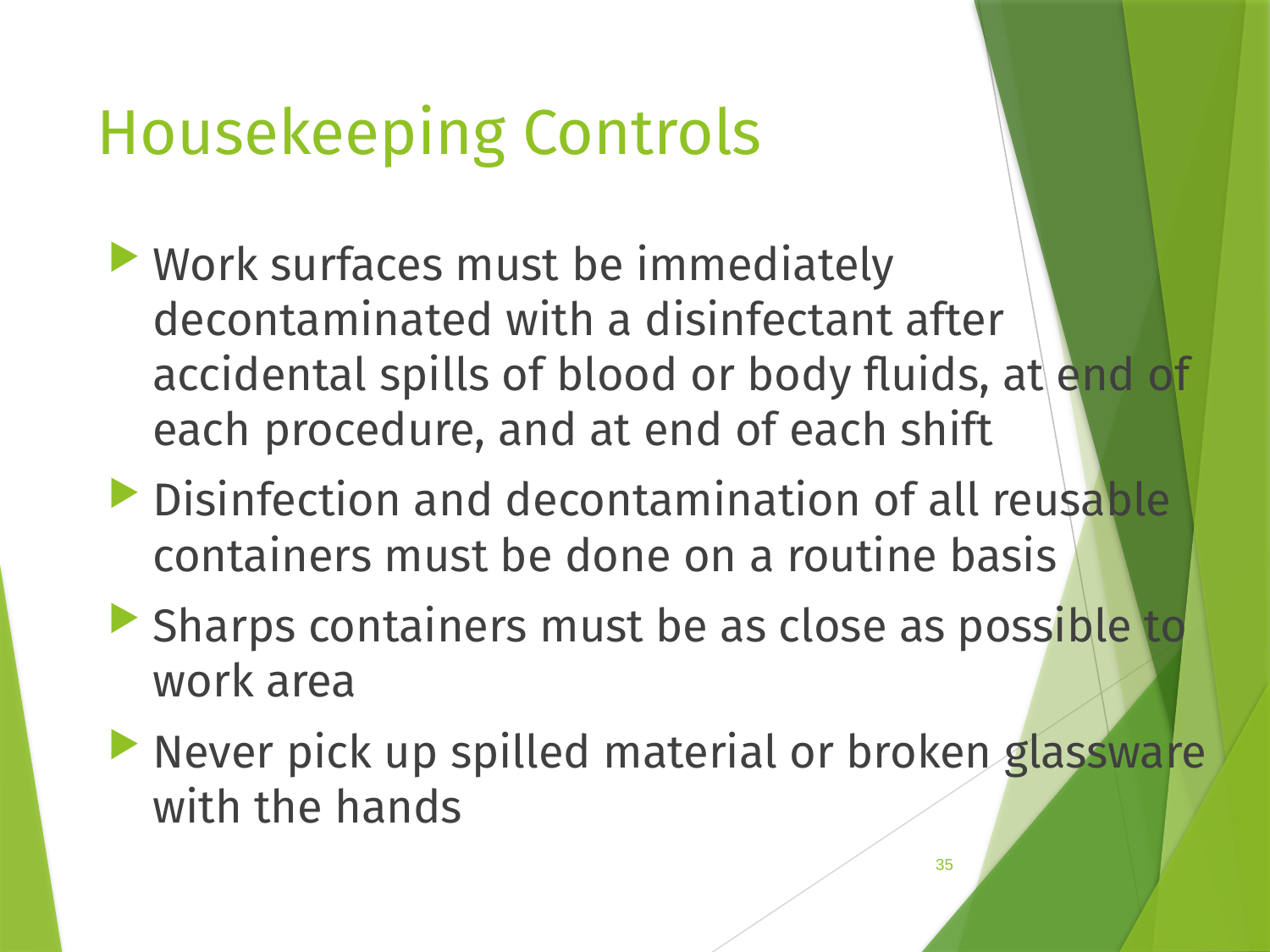

# Housekeeping Controls
Work surfaces must be immediately decontaminated with a disinfectant after accidental spills of blood or body fluids, at end of each procedure, and at end of each shift
Disinfection and decontamination of all reusable containers must be done on a routine basis
Sharps containers must be as close as possible to work area
Never pick up spilled material or broken glassware with the hands

 35